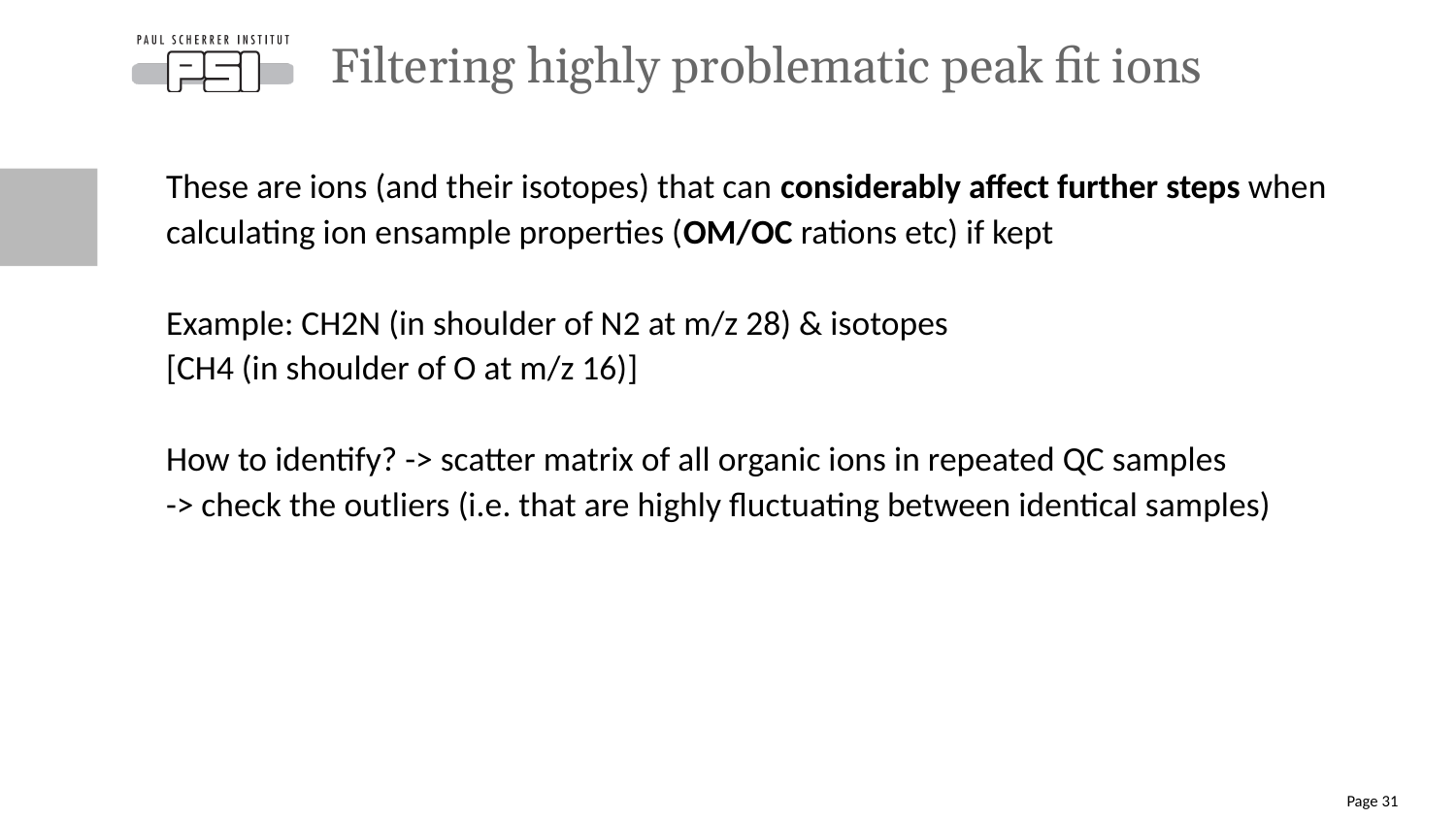

# Filtering highly problematic peak fit ions
These are ions (and their isotopes) that can considerably affect further steps when calculating ion ensample properties (OM/OC rations etc) if kept

Example: CH2N (in shoulder of N2 at m/z 28) & isotopes
[CH4 (in shoulder of O at m/z 16)]

How to identify? -> scatter matrix of all organic ions in repeated QC samples
-> check the outliers (i.e. that are highly fluctuating between identical samples)

Page 31